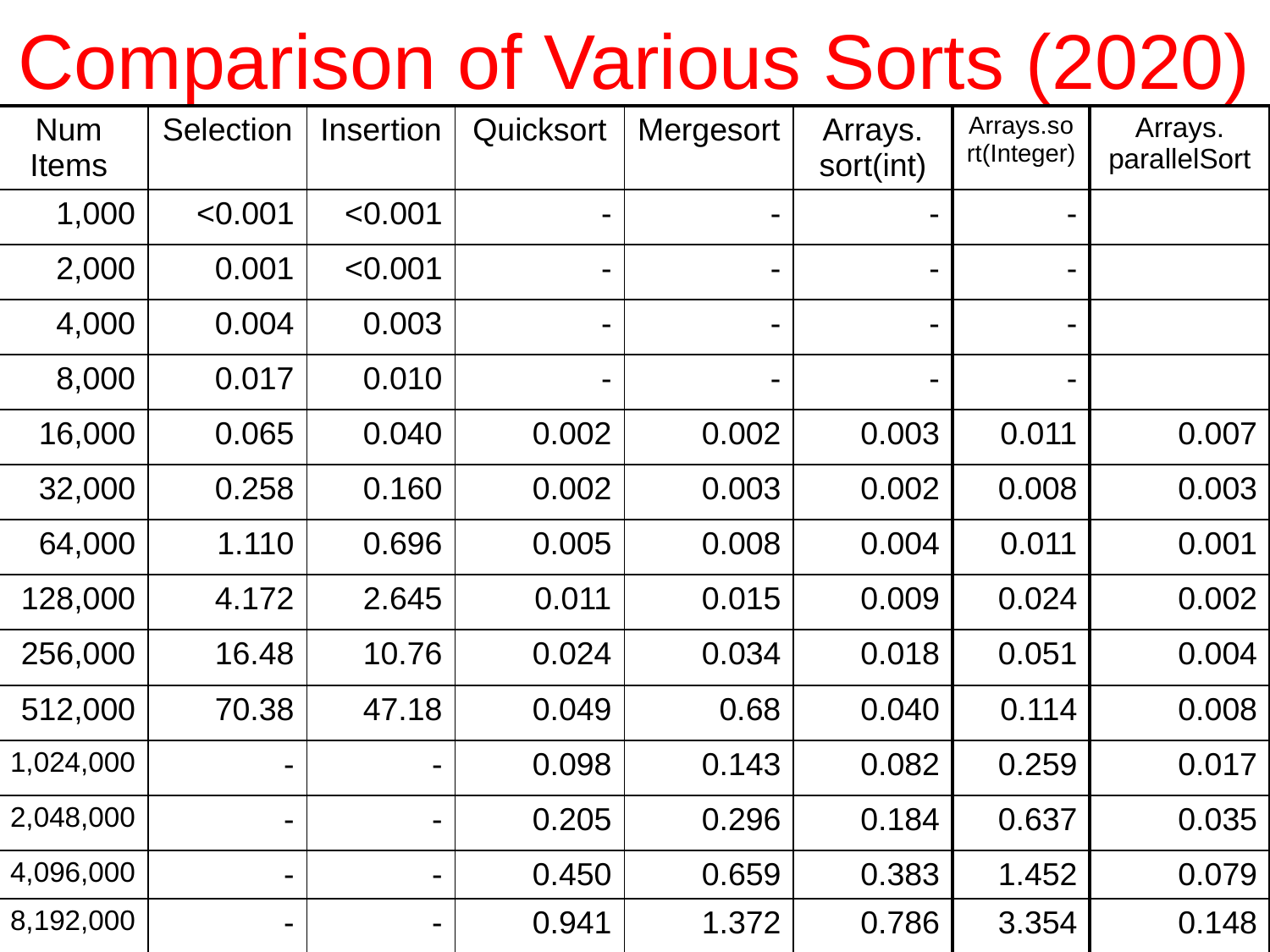

# Comparison of Various Sorts (2020)
| Num Items | Selection | Insertion | Quicksort | Mergesort | Arrays. sort(int) | Arrays.sort(Integer) | Arrays. parallelSort |
| --- | --- | --- | --- | --- | --- | --- | --- |
| 1,000 | <0.001 | <0.001 | - | - | - | - |  |
| 2,000 | 0.001 | <0.001 | - | - | - | - |  |
| 4,000 | 0.004 | 0.003 | - | - | - | - |  |
| 8,000 | 0.017 | 0.010 | - | - | - | - |  |
| 16,000 | 0.065 | 0.040 | 0.002 | 0.002 | 0.003 | 0.011 | 0.007 |
| 32,000 | 0.258 | 0.160 | 0.002 | 0.003 | 0.002 | 0.008 | 0.003 |
| 64,000 | 1.110 | 0.696 | 0.005 | 0.008 | 0.004 | 0.011 | 0.001 |
| 128,000 | 4.172 | 2.645 | 0.011 | 0.015 | 0.009 | 0.024 | 0.002 |
| 256,000 | 16.48 | 10.76 | 0.024 | 0.034 | 0.018 | 0.051 | 0.004 |
| 512,000 | 70.38 | 47.18 | 0.049 | 0.68 | 0.040 | 0.114 | 0.008 |
| 1,024,000 | - | - | 0.098 | 0.143 | 0.082 | 0.259 | 0.017 |
| 2,048,000 | - | - | 0.205 | 0.296 | 0.184 | 0.637 | 0.035 |
| 4,096,000 | - | - | 0.450 | 0.659 | 0.383 | 1.452 | 0.079 |
| 8,192,000 | - | - | 0.941 | 1.372 | 0.786 | 3.354 | 0.148 |